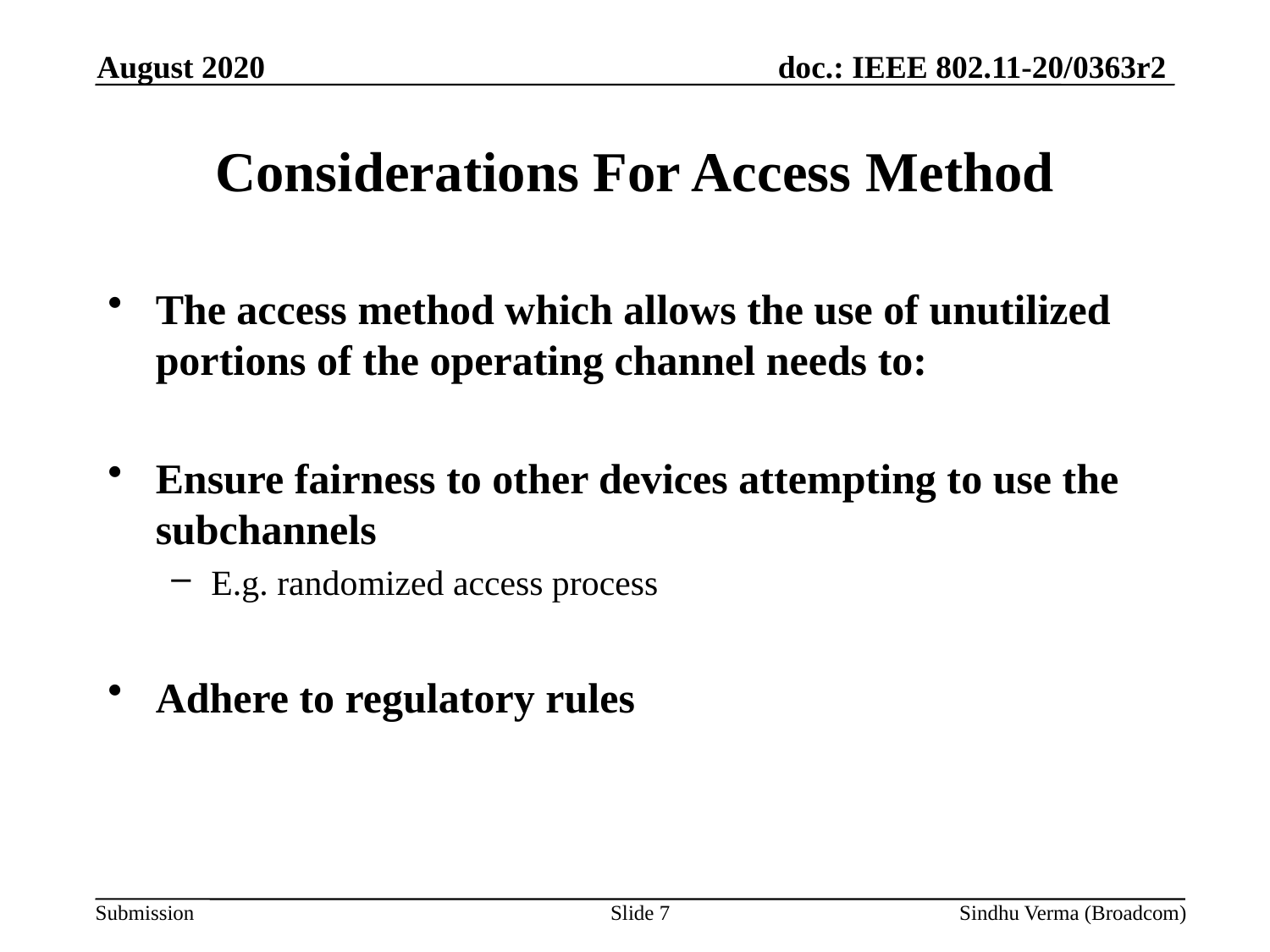

August 2020
# Considerations For Access Method
The access method which allows the use of unutilized portions of the operating channel needs to:

Ensure fairness to other devices attempting to use the subchannels
E.g. randomized access process

Adhere to regulatory rules

Slide 7
Sindhu Verma (Broadcom)